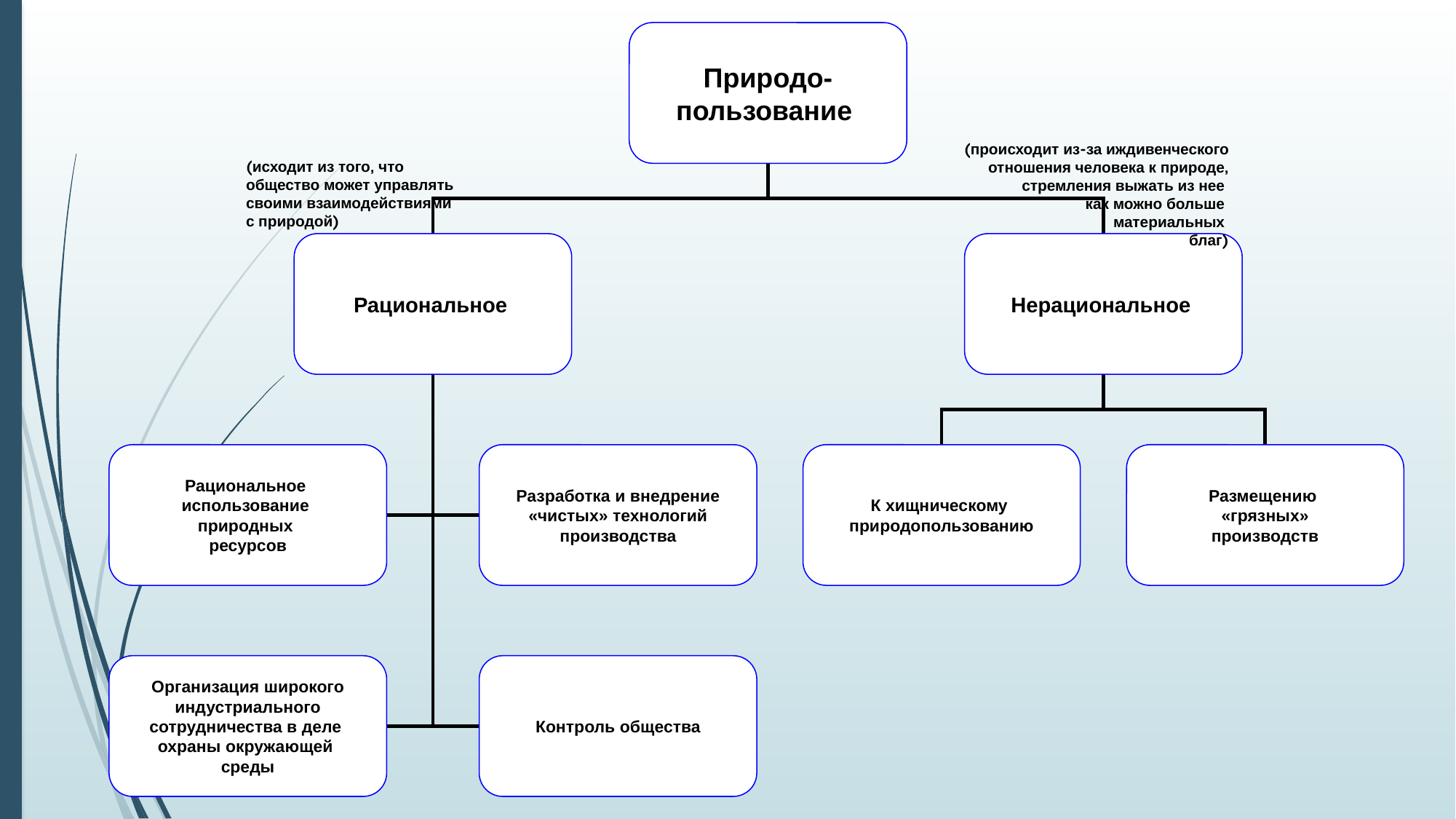

Природо-
пользование
Рациональное
Нерациональное
Рациональное
использование
природных
ресурсов
Разработка и внедрение
«чистых» технологий
производства
К хищническому
природопользованию
Размещению
«грязных»
производств
Организация широкого
индустриального
сотрудничества в деле
охраны окружающей
среды
Контроль общества
(происходит из-за иждивенческого
отношения человека к природе,
стремления выжать из нее
как можно больше
материальных
благ)
(исходит из того, что
общество может управлять
своими взаимодействиями
с природой)